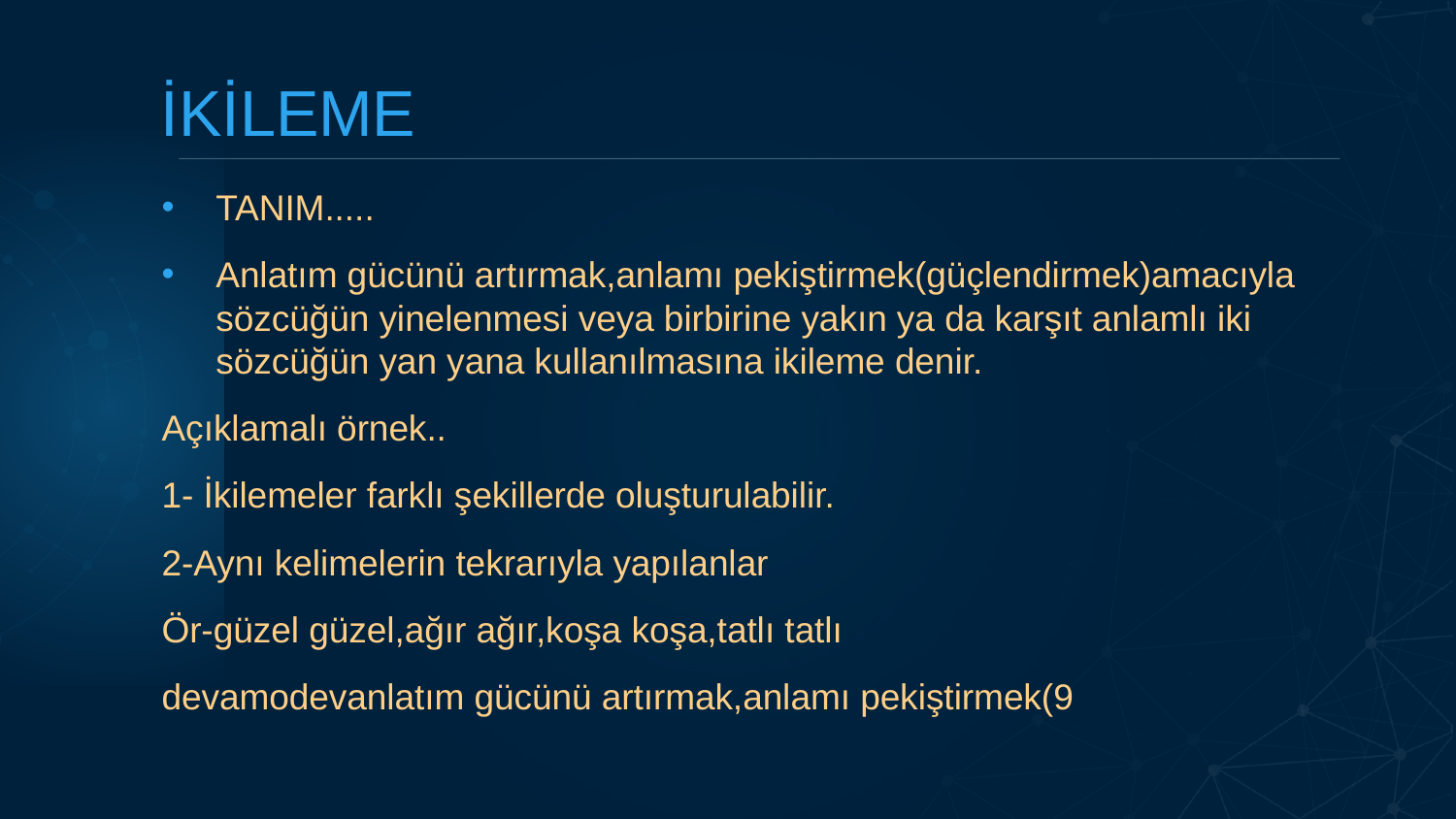

# İKİLEME
TANIM.....
Anlatım gücünü artırmak,anlamı pekiştirmek(güçlendirmek)amacıyla sözcüğün yinelenmesi veya birbirine yakın ya da karşıt anlamlı iki sözcüğün yan yana kullanılmasına ikileme denir.
Açıklamalı örnek..
1- İkilemeler farklı şekillerde oluşturulabilir.
2-Aynı kelimelerin tekrarıyla yapılanlar
Ör-güzel güzel,ağır ağır,koşa koşa,tatlı tatlı
devamodevanlatım gücünü artırmak,anlamı pekiştirmek(9